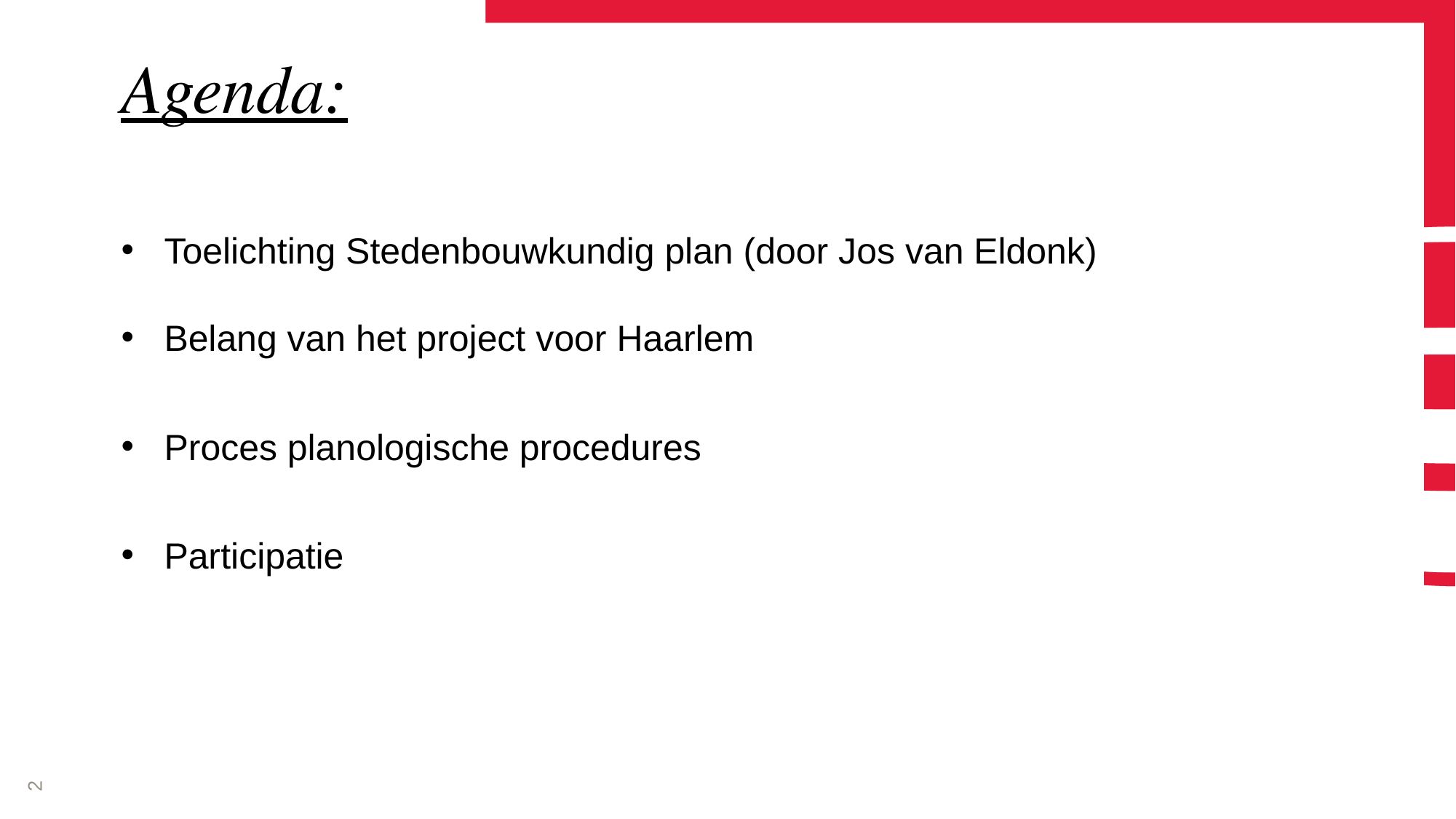

# Agenda:
Toelichting Stedenbouwkundig plan (door Jos van Eldonk)

Belang van het project voor Haarlem

Proces planologische procedures

Participatie

2